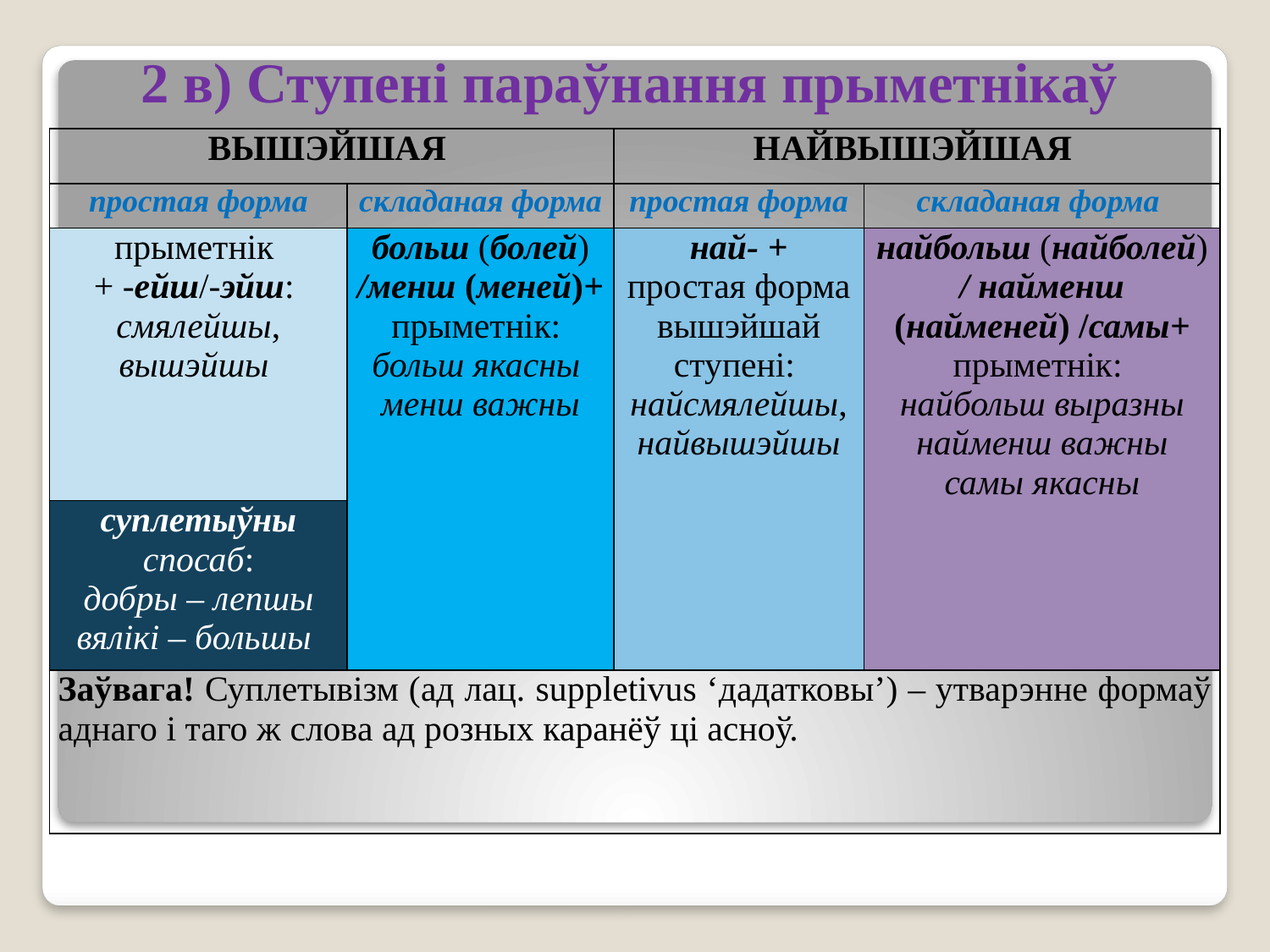

2 в) Ступені параўнання прыметнікаў
| ВЫШЭЙШАЯ |  | НАЙВЫШЭЙШАЯ |  |
| --- | --- | --- | --- |
| простая форма | складаная форма | простая форма | складаная форма |
| прыметнік + -ейш/-эйш: смялейшы, вышэйшы | больш (болей) /менш (меней)+ прыметнік: больш якасны менш важны | най- + простая форма вышэйшай ступені: найсмялейшы, найвышэйшы | найбольш (найболей) / найменш (найменей) /самы+ прыметнік: найбольш выразны найменш важны самы якасны |
| суплетыўны спосаб: добры – лепшы вялікі – большы |  |  |  |
| Заўвага! Суплетывізм (ад лац. suppletivus ‘дадатковы’) – утварэнне формаў аднаго і таго ж слова ад розных каранёў ці асноў. |  |  |  |